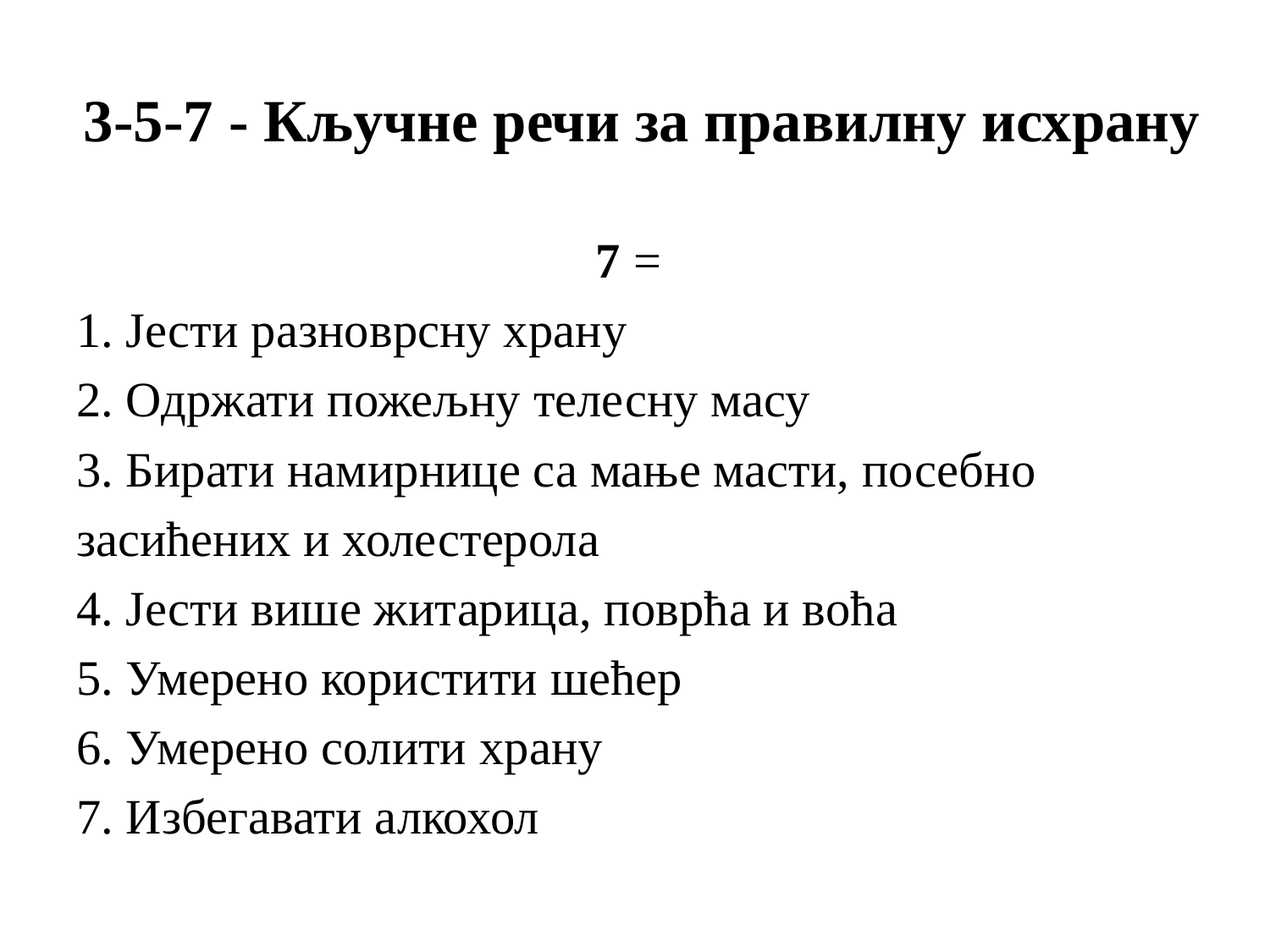

# 3-5-7 - Кључне речи за правилну исхрану
7 =
1. Јести разноврсну храну
2. Одржати пожељну телесну масу
3. Бирати намирнице са мање масти, посебно
засићених и холестерола
4. Јести више житарица, поврћа и воћа
5. Умерено користити шећер
6. Умерено солити храну
7. Избегавати алкохол